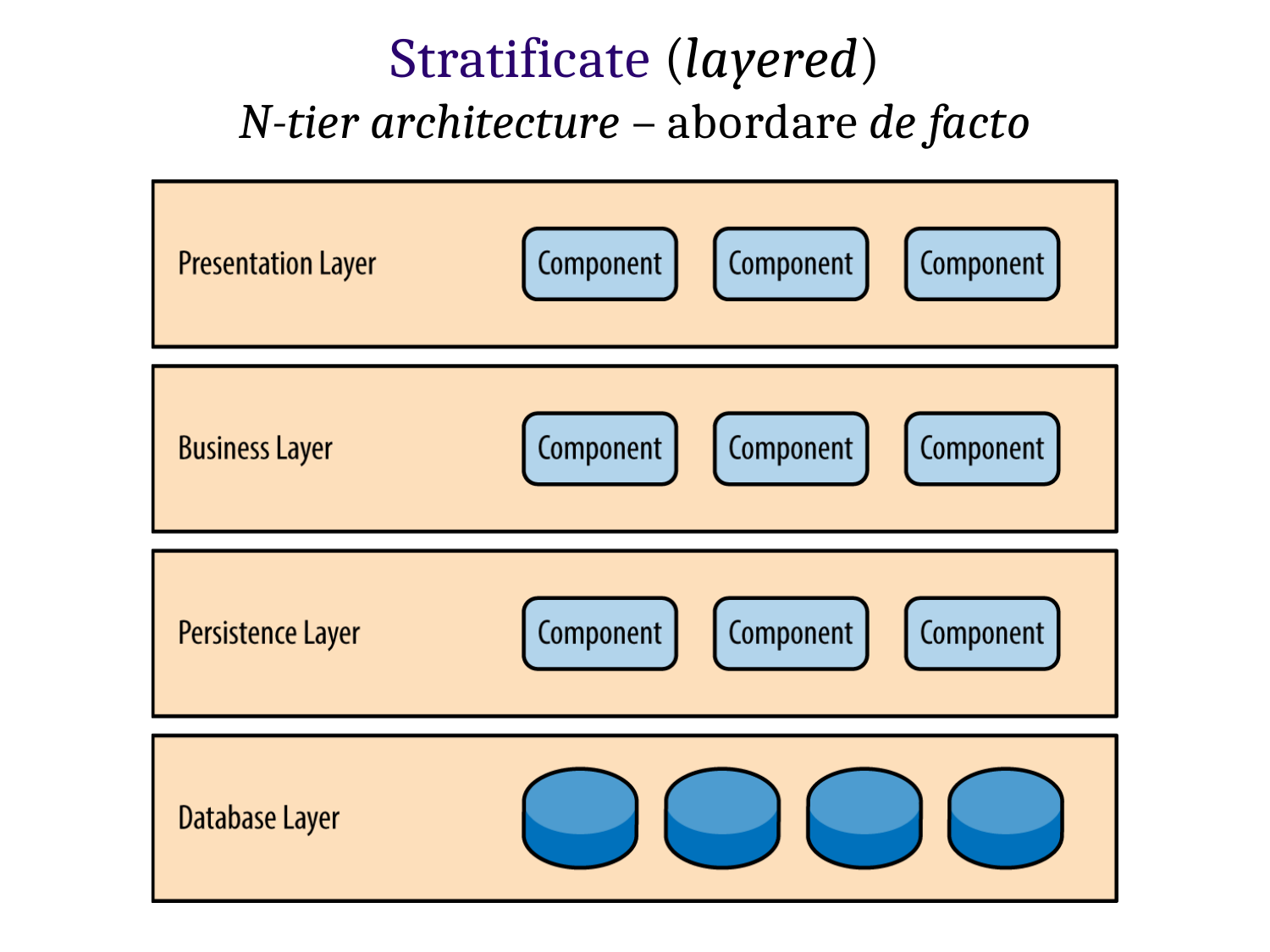

# Stratificate (layered)
N-tier architecture – abordare de facto